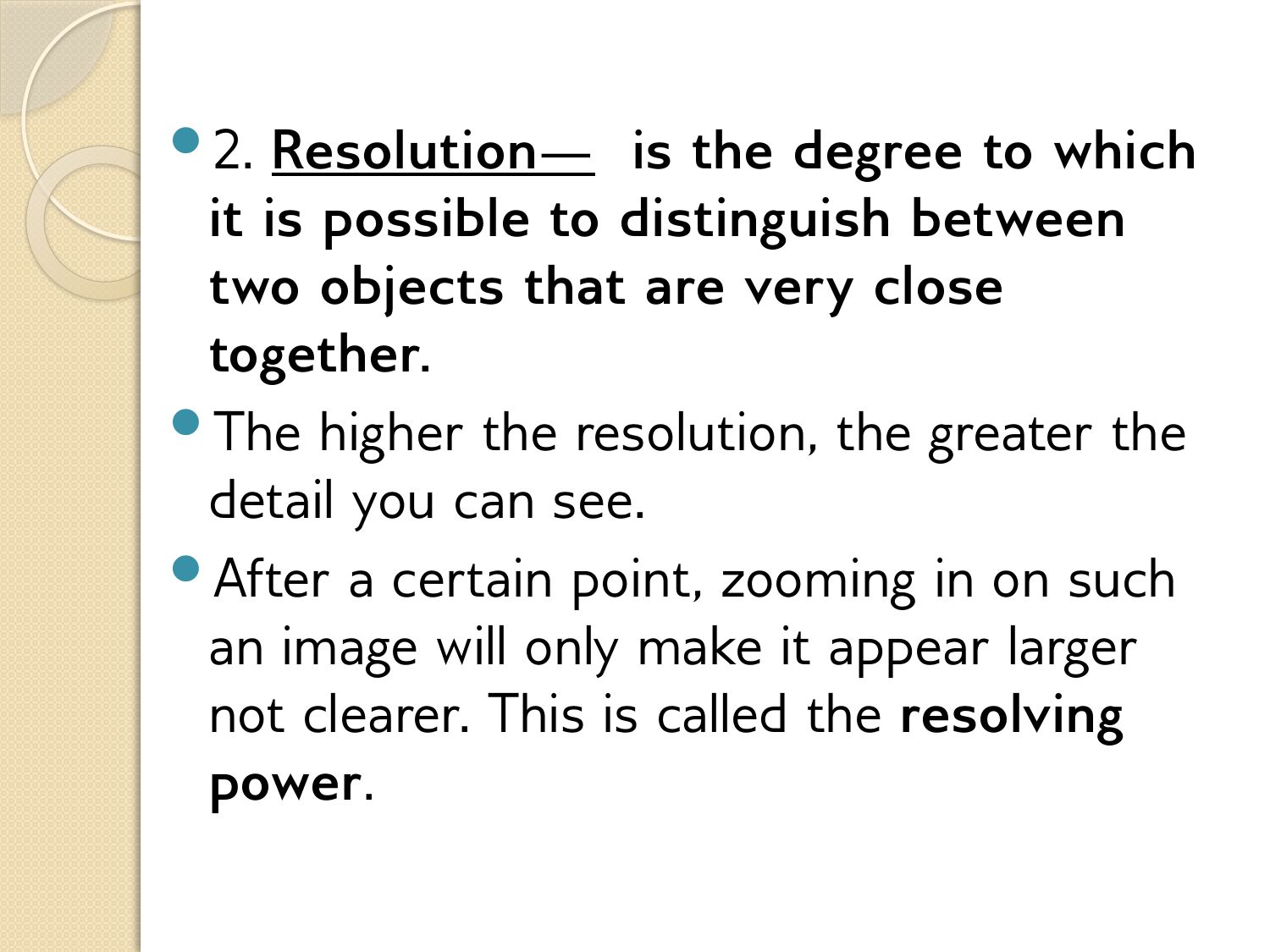

2. Resolution—  is the degree to which it is possible to distinguish between two objects that are very close together.
The higher the resolution, the greater the detail you can see.
After a certain point, zooming in on such an image will only make it appear larger not clearer. This is called the resolving power.